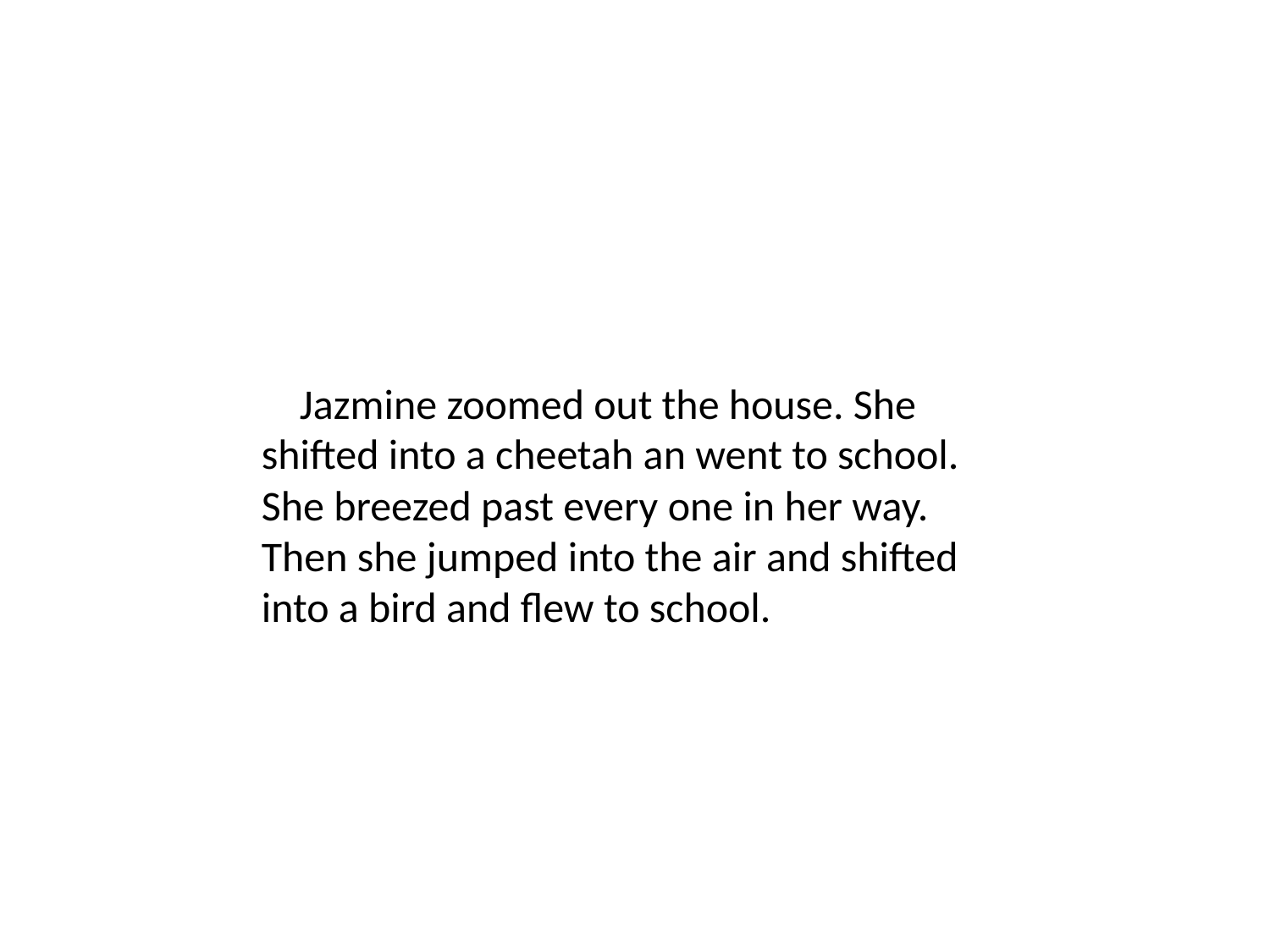

Jazmine zoomed out the house. She shifted into a cheetah an went to school. She breezed past every one in her way. Then she jumped into the air and shifted into a bird and flew to school.